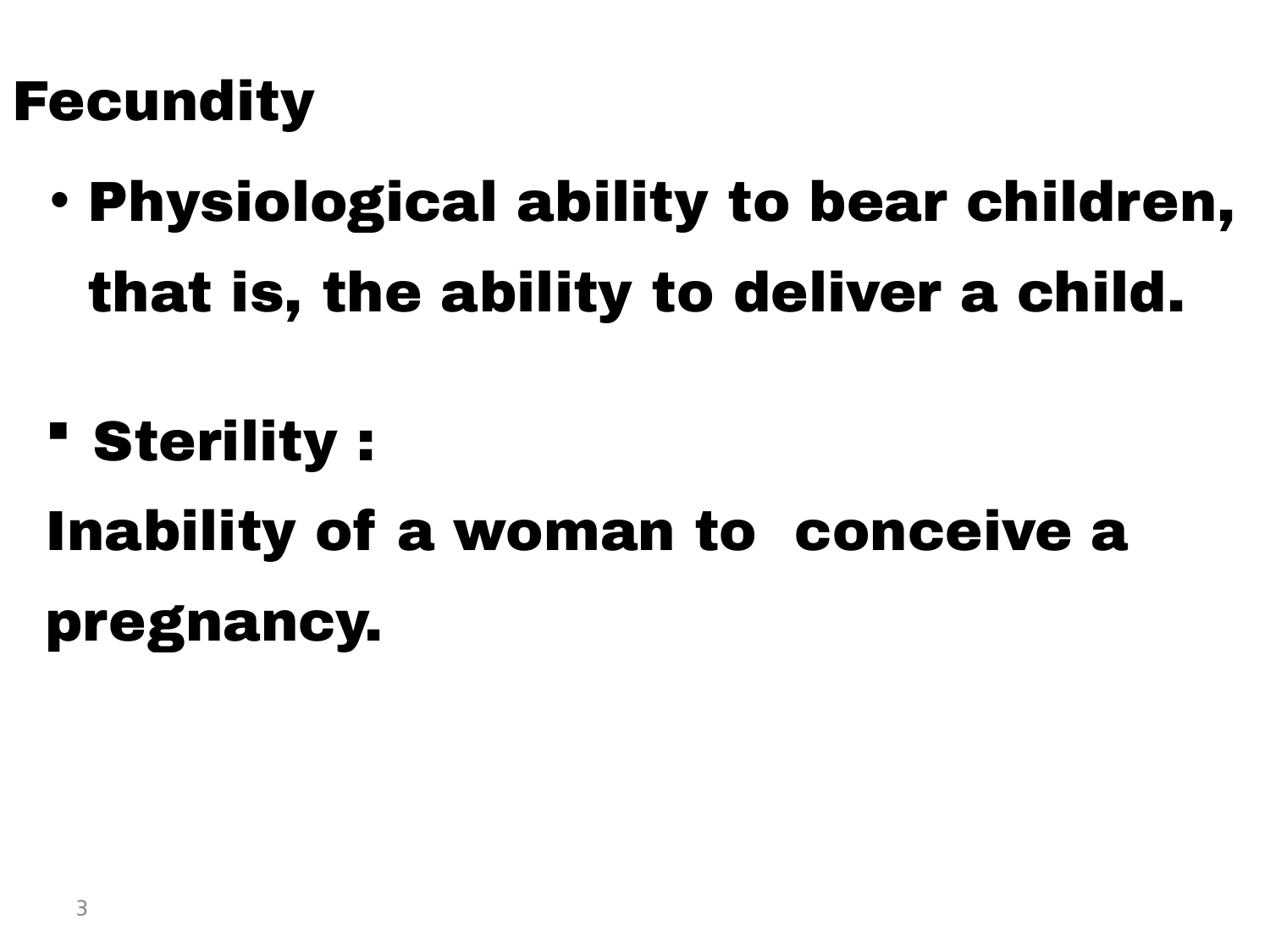

Fecundity
Physiological ability to bear children, that is, the ability to deliver a child.
Sterility :
Inability of a woman to  conceive a pregnancy.

3